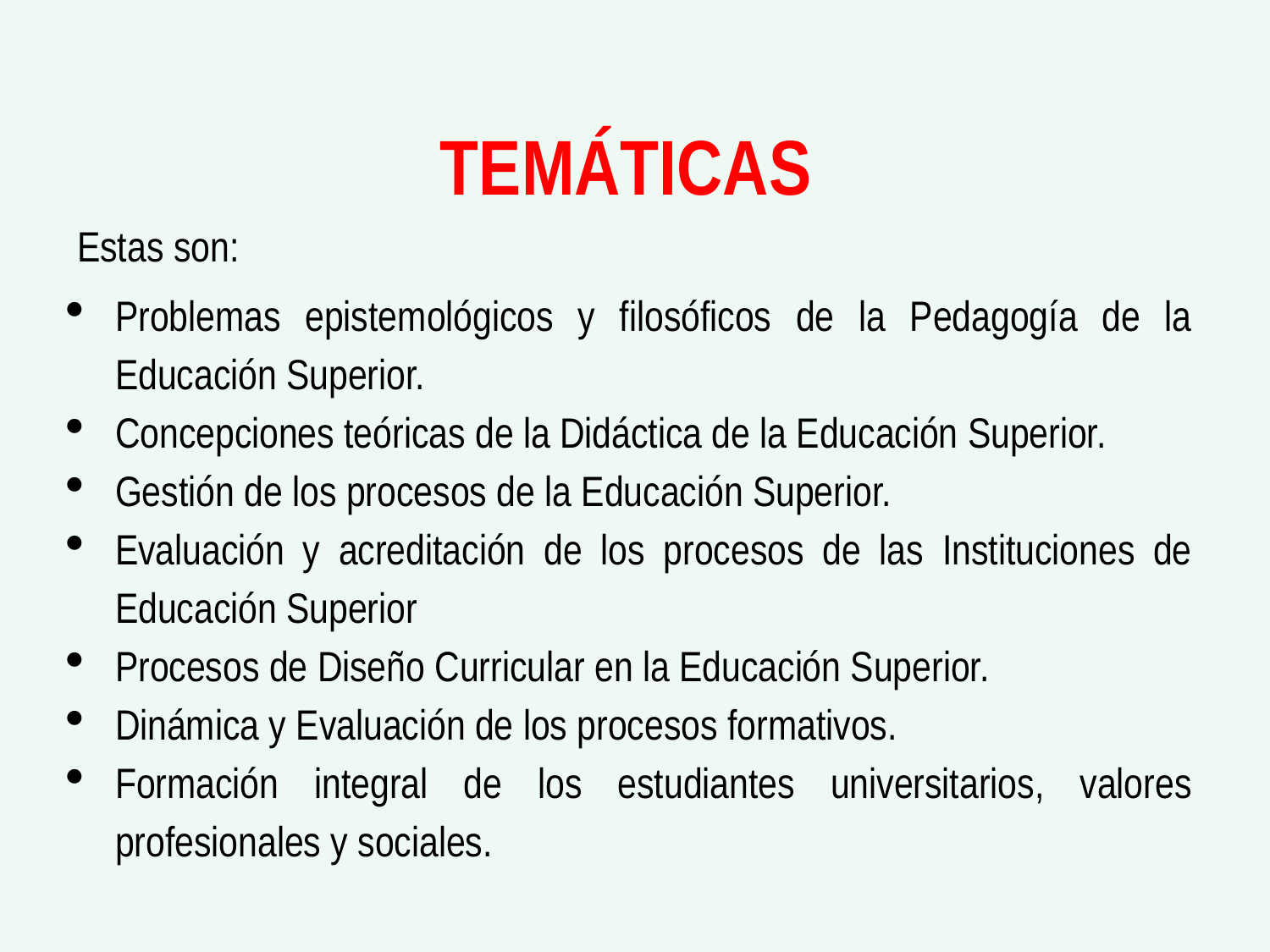

# TEMÁTICAS
 Estas son:
Problemas epistemológicos y filosóficos de la Pedagogía de la Educación Superior.
Concepciones teóricas de la Didáctica de la Educación Superior.
Gestión de los procesos de la Educación Superior.
Evaluación y acreditación de los procesos de las Instituciones de Educación Superior
Procesos de Diseño Curricular en la Educación Superior.
Dinámica y Evaluación de los procesos formativos.
Formación integral de los estudiantes universitarios, valores profesionales y sociales.